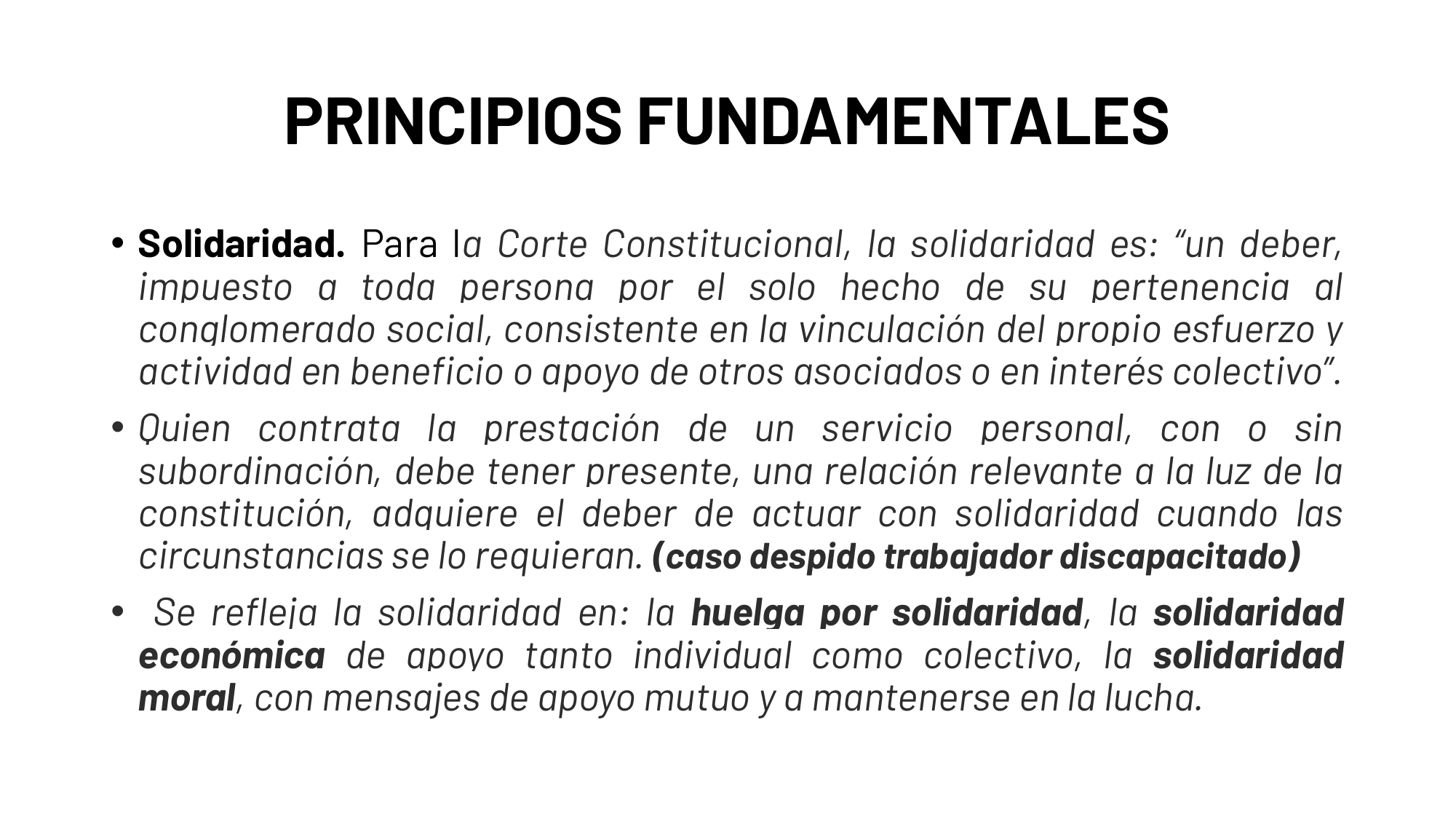

# PRINCIPIOS FUNDAMENTALES
Solidaridad. Para la Corte Constitucional, la solidaridad es: “un deber, impuesto a toda persona por el solo hecho de su pertenencia al conglomerado social, consistente en la vinculación del propio esfuerzo y actividad en beneficio o apoyo de otros asociados o en interés colectivo”.
Quien contrata la prestación de un servicio personal, con o sin subordinación, debe tener presente, una relación relevante a la luz de la constitución, adquiere el deber de actuar con solidaridad cuando las circunstancias se lo requieran. (caso despido trabajador discapacitado)
 Se refleja la solidaridad en: la huelga por solidaridad, la solidaridad económica de apoyo tanto individual como colectivo, la solidaridad moral, con mensajes de apoyo mutuo y a mantenerse en la lucha.